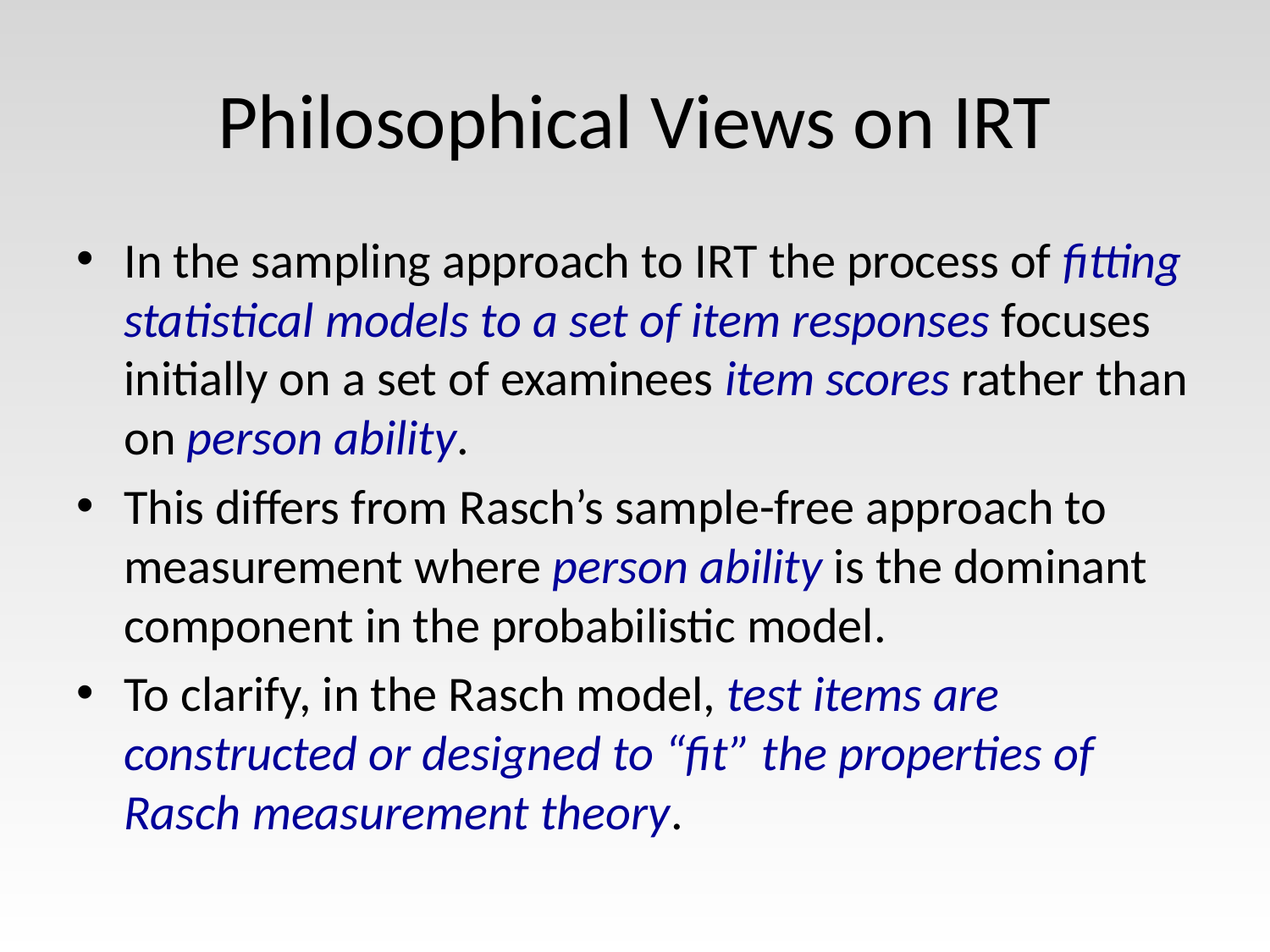

# Philosophical Views on IRT
In the sampling approach to IRT the process of fitting statistical models to a set of item responses focuses initially on a set of examinees item scores rather than on person ability.
This differs from Rasch’s sample-free approach to measurement where person ability is the dominant component in the probabilistic model.
To clarify, in the Rasch model, test items are constructed or designed to “fit” the properties of Rasch measurement theory.